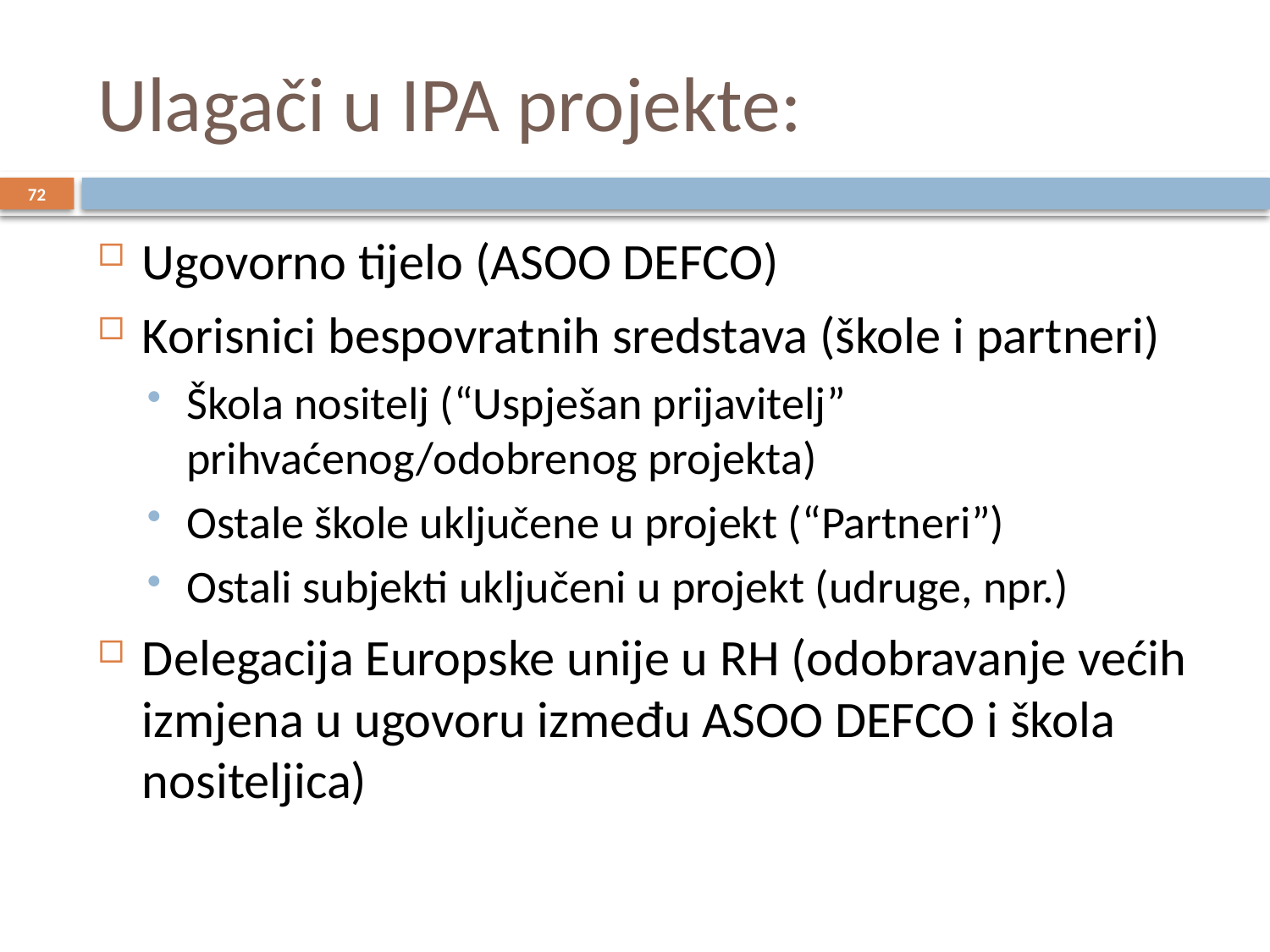

# Ulagači u IPA projekte:
72
Ugovorno tijelo (ASOO DEFCO)
Korisnici bespovratnih sredstava (škole i partneri)
Škola nositelj (“Uspješan prijavitelj” prihvaćenog/odobrenog projekta)
Ostale škole uključene u projekt (“Partneri”)
Ostali subjekti uključeni u projekt (udruge, npr.)
Delegacija Europske unije u RH (odobravanje većih izmjena u ugovoru između ASOO DEFCO i škola nositeljica)